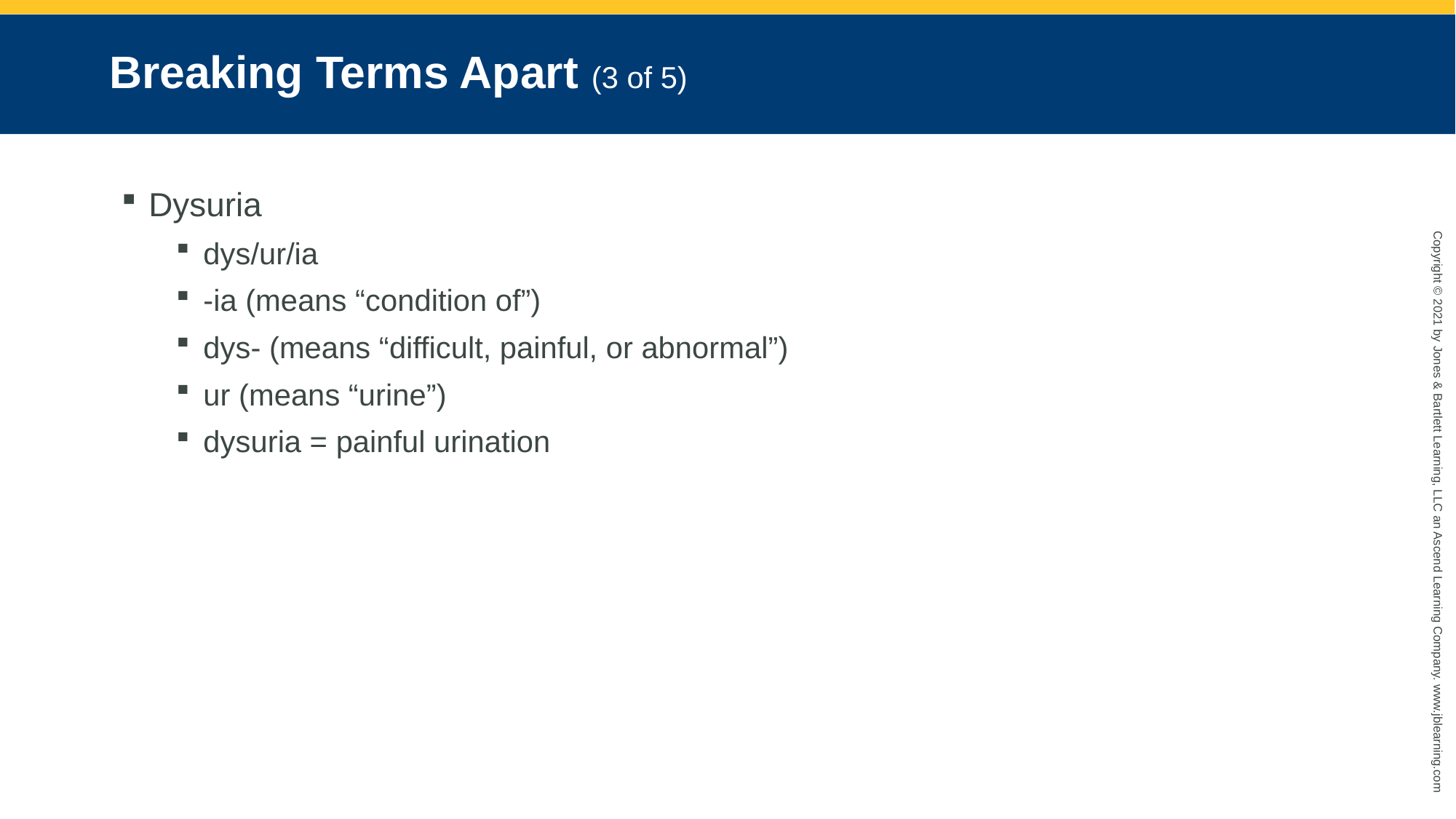

# Breaking Terms Apart (3 of 5)
Dysuria
dys/ur/ia
-ia (means “condition of”)
dys- (means “difficult, painful, or abnormal”)
ur (means “urine”)
dysuria = painful urination